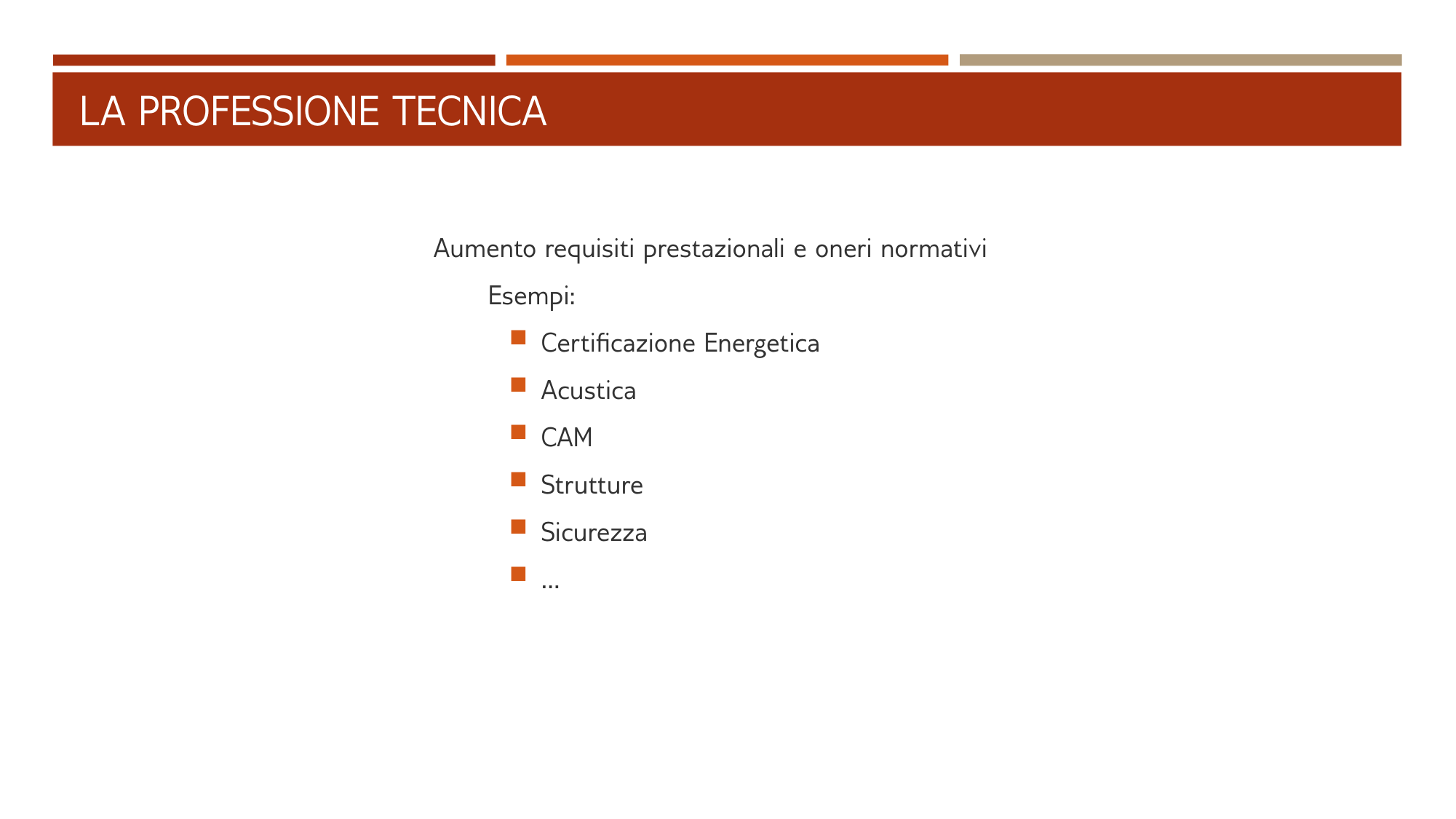

# La professione tecnica
Aumento requisiti prestazionali e oneri normativi
Esempi:
Certificazione Energetica
Acustica
CAM
Strutture
Sicurezza
…